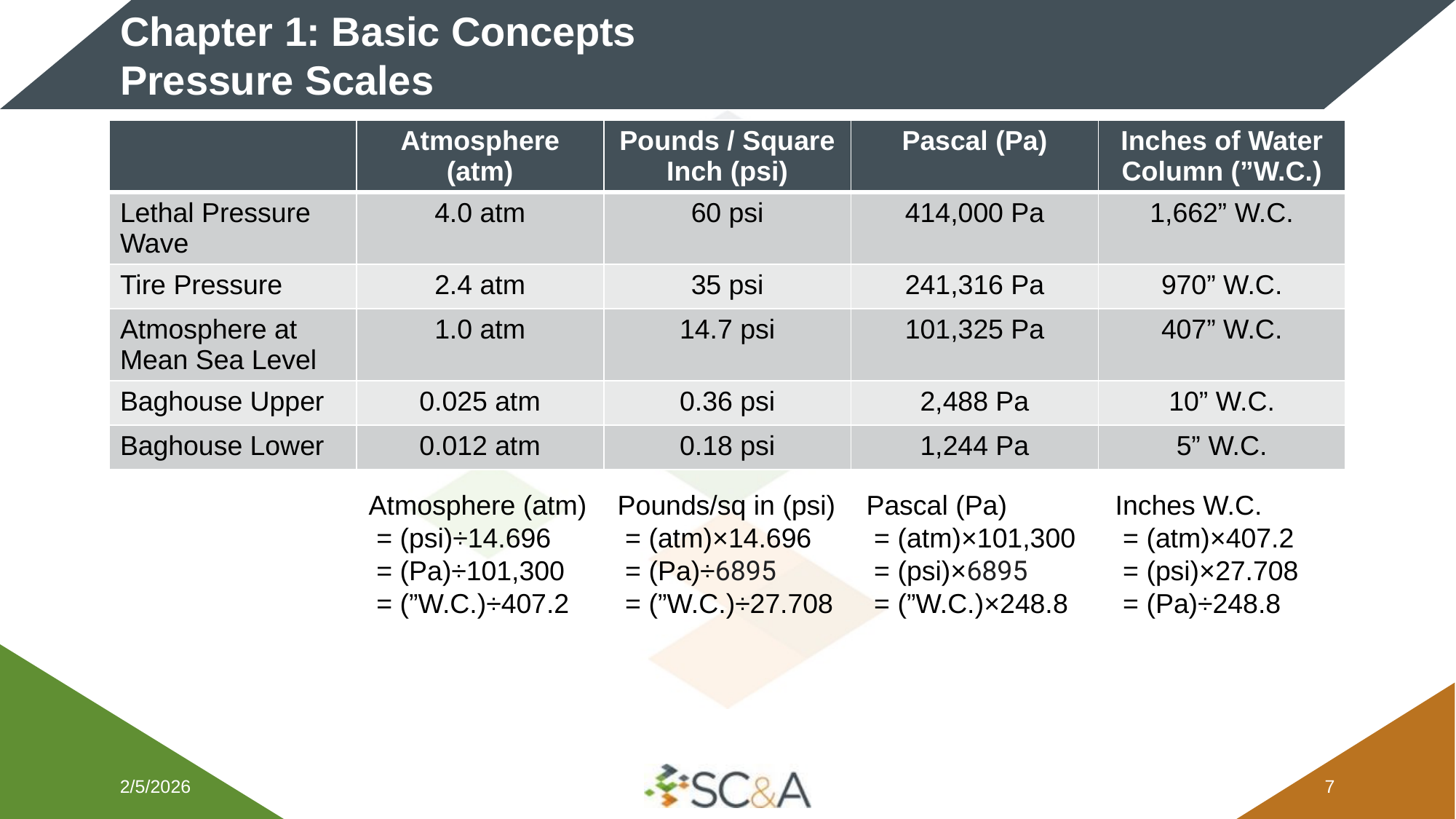

# Chapter 1: Basic Concepts​ Pressure Scales
|  | Atmosphere (atm) | Pounds / Square Inch (psi) | Pascal (Pa) | Inches of Water Column (”W.C.) |
| --- | --- | --- | --- | --- |
| Lethal Pressure Wave | 4.0 atm | 60 psi | 414,000 Pa | 1,662” W.C. |
| Tire Pressure | 2.4 atm | 35 psi | 241,316 Pa | 970” W.C. |
| Atmosphere at Mean Sea Level | 1.0 atm | 14.7 psi | 101,325 Pa | 407” W.C. |
| Baghouse Upper | 0.025 atm | 0.36 psi | 2,488 Pa | 10” W.C. |
| Baghouse Lower | 0.012 atm | 0.18 psi | 1,244 Pa | 5” W.C. |
Atmosphere (atm)
 = (psi)÷14.696
 = (Pa)÷101,300
 = (”W.C.)÷407.2
Pounds/sq in (psi)
 = (atm)×14.696
 = (Pa)÷6895
 = (”W.C.)÷27.708
Pascal (Pa)
 = (atm)×101,300
 = (psi)×6895
 = (”W.C.)×248.8
Inches W.C.
 = (atm)×407.2
 = (psi)×27.708
 = (Pa)÷248.8
2/5/2026
7